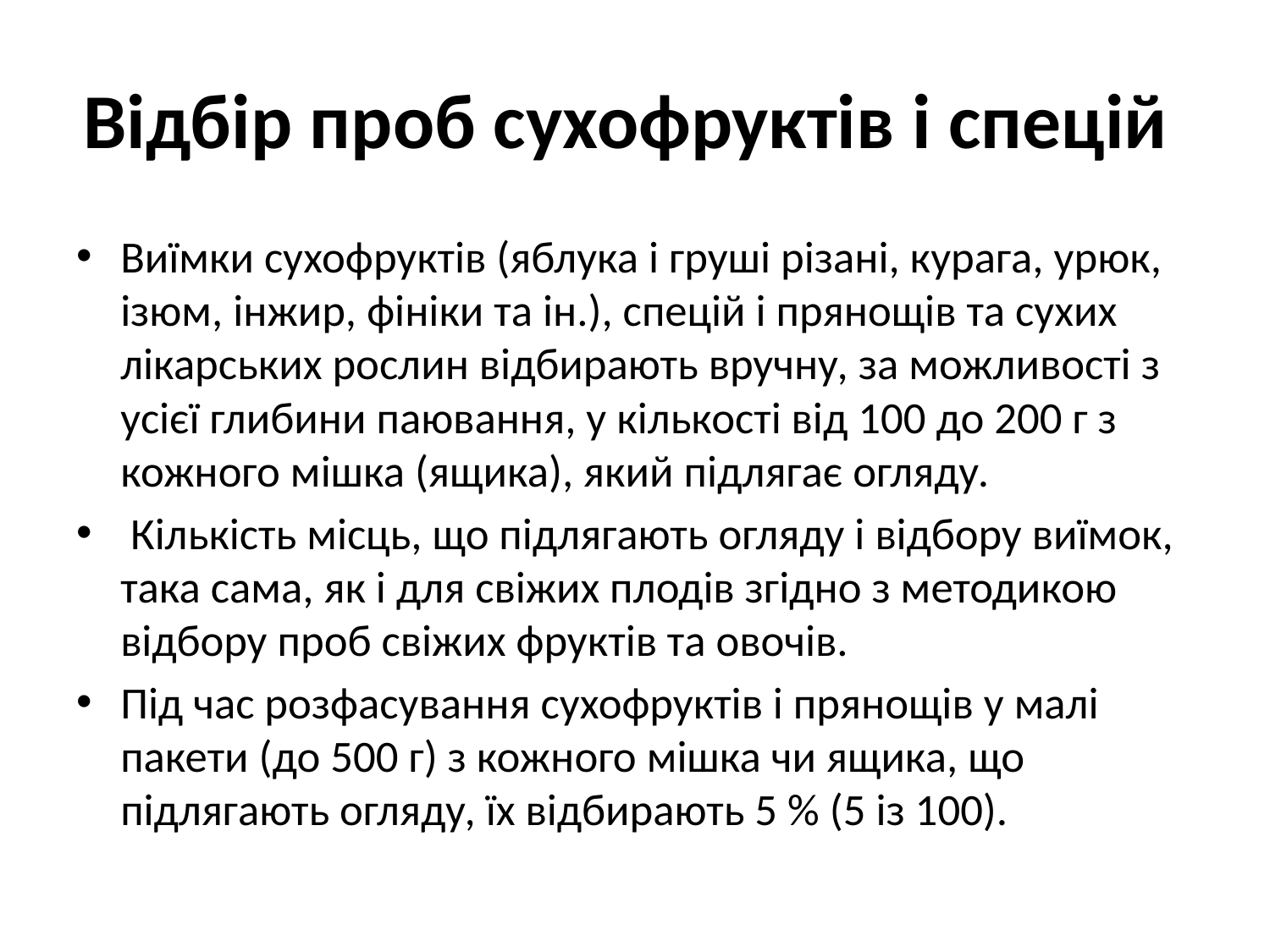

# Відбір проб сухофруктів і спецій
Виїмки сухофруктів (яблука і груші різані, курага, урюк, ізюм, інжир, фініки та ін.), спецій і прянощів та сухих лікарських рослин відбирають вручну, за можливості з усієї глибини паювання, у кількості від 100 до 200 г з кожного мішка (ящика), який підлягає огляду.
 Кількість місць, що підлягають огляду і відбору виїмок, така сама, як і для свіжих плодів згідно з методикою відбору проб свіжих фруктів та овочів.
Під час розфасування сухофруктів і прянощів у малі пакети (до 500 г) з кожного мішка чи ящика, що підлягають огляду, їх відбирають 5 % (5 із 100).